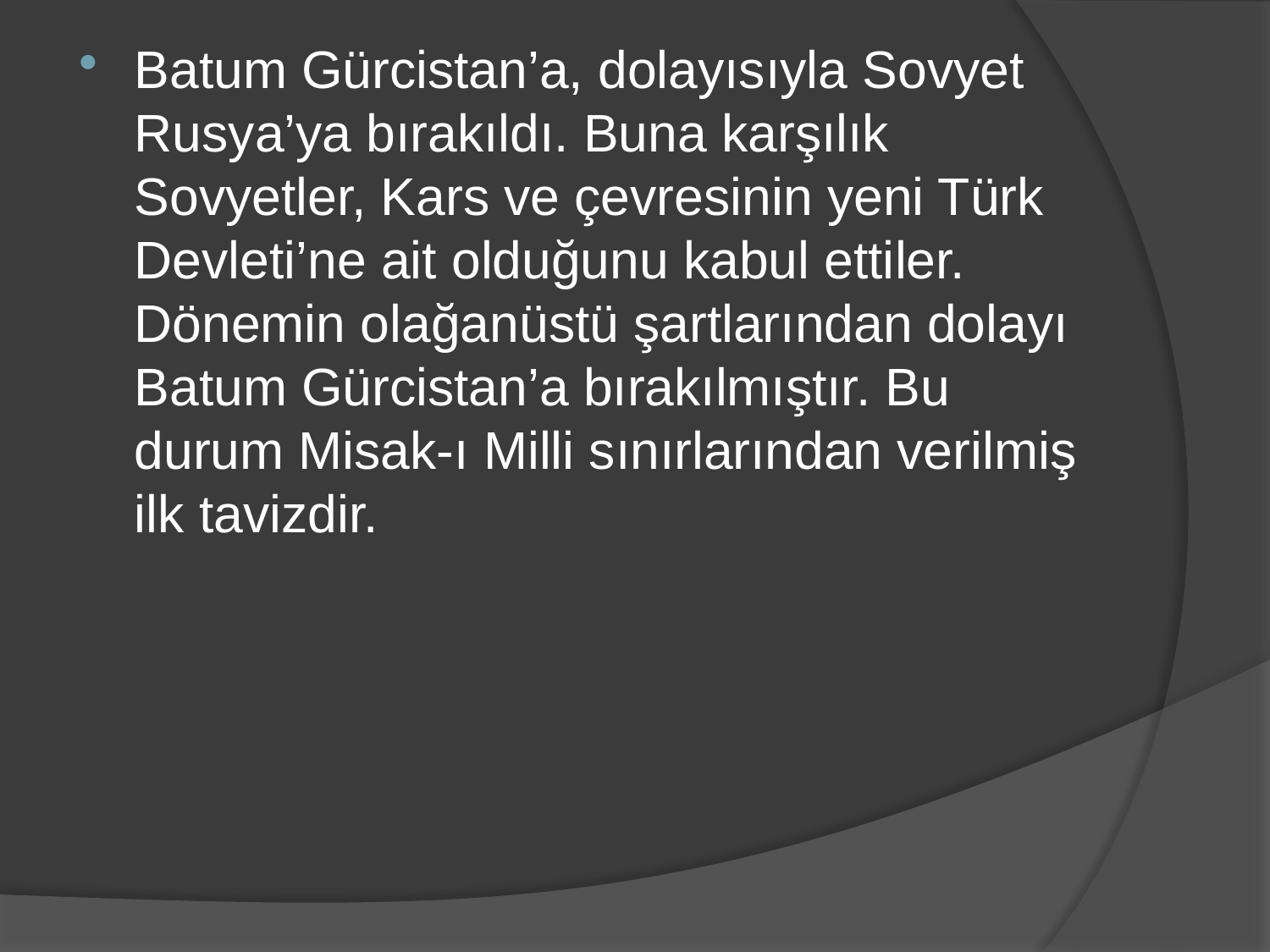

Batum Gürcistan’a, dolayısıyla Sovyet Rusya’ya bırakıldı. Buna karşılık Sovyetler, Kars ve çevresinin yeni Türk Devleti’ne ait olduğunu kabul ettiler. Dönemin olağanüstü şartlarından dolayı Batum Gürcistan’a bırakılmıştır. Bu durum Misak-ı Milli sınırlarından verilmiş ilk tavizdir.